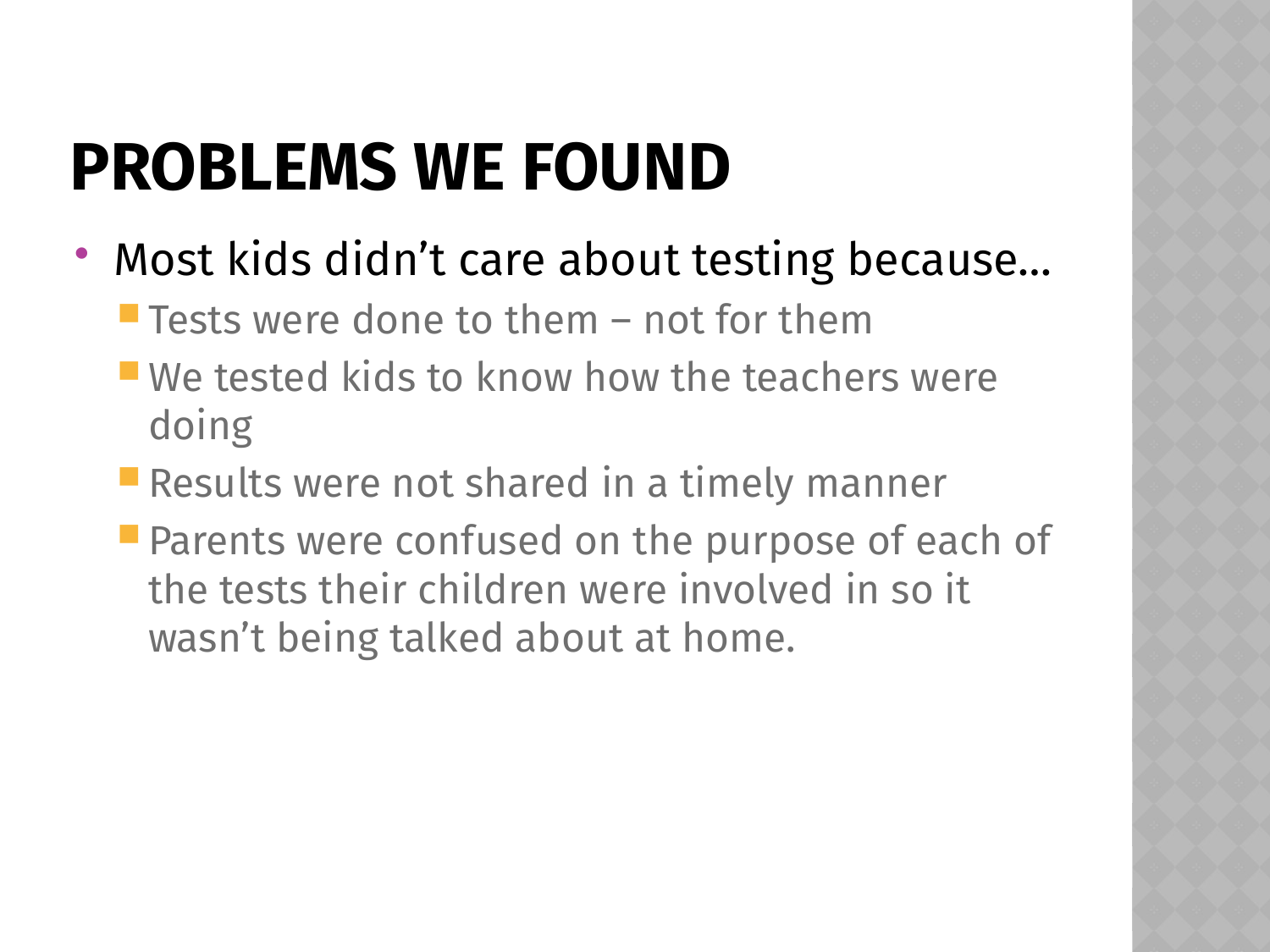

# Problems we found
Most kids didn’t care about testing because…
Tests were done to them – not for them
We tested kids to know how the teachers were doing
Results were not shared in a timely manner
Parents were confused on the purpose of each of the tests their children were involved in so it wasn’t being talked about at home.